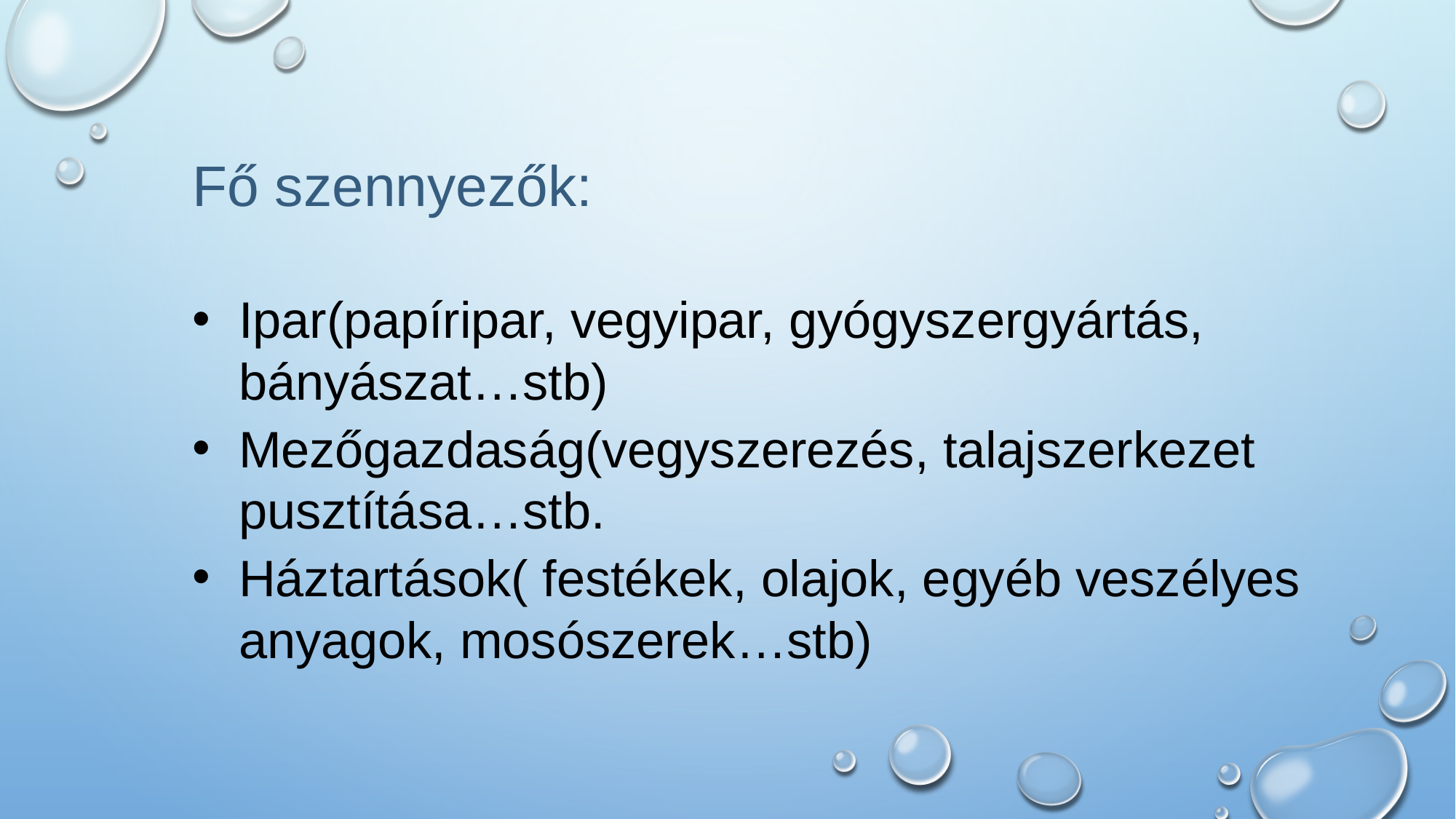

Fő szennyezők:

Ipar(papíripar, vegyipar, gyógyszergyártás, bányászat…stb)
Mezőgazdaság(vegyszerezés, talajszerkezet pusztítása…stb.
Háztartások( festékek, olajok, egyéb veszélyes anyagok, mosószerek…stb)